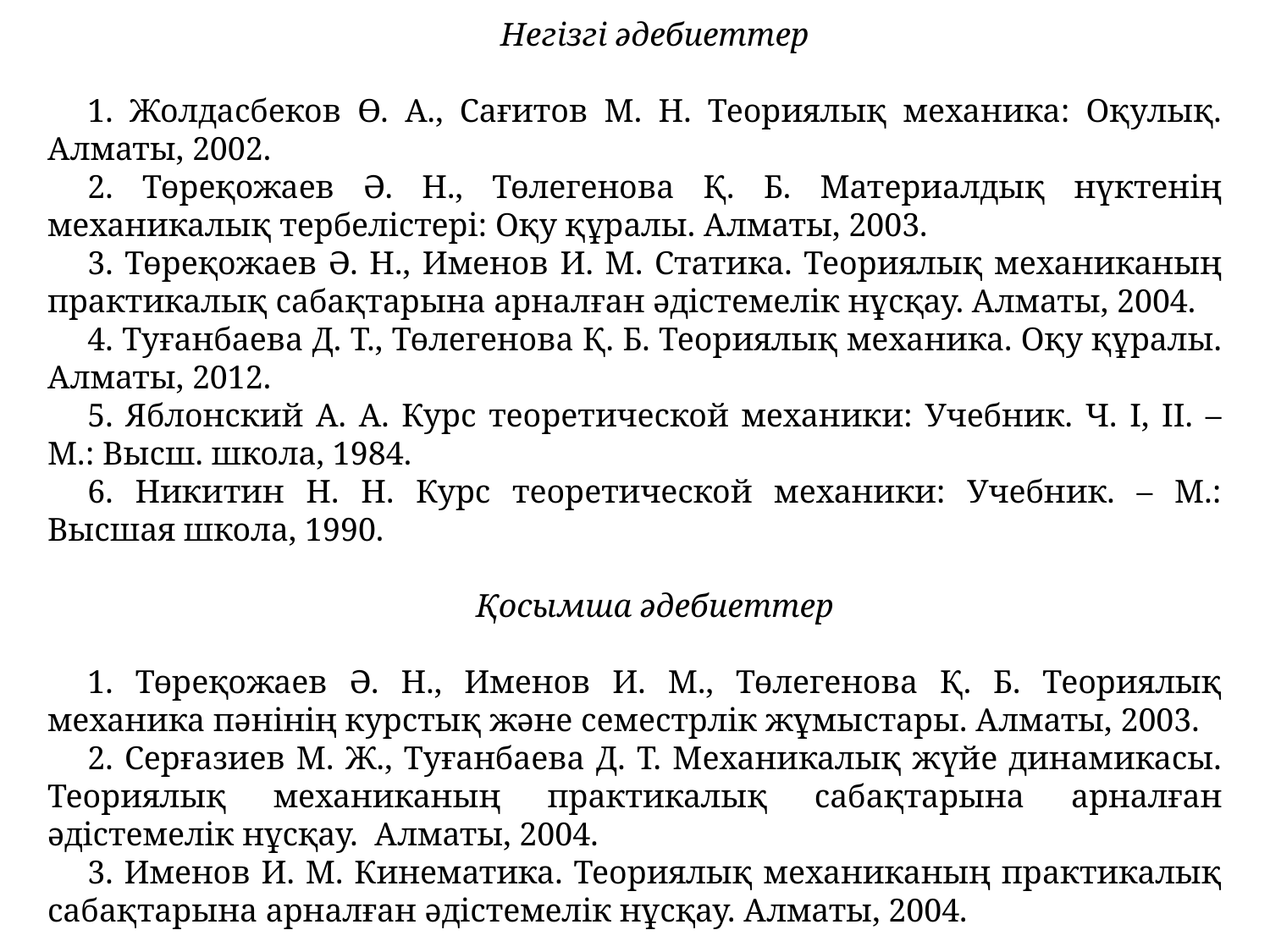

Негізгі әдебиеттер

1. Жолдасбеков Ө. А., Сағитов М. Н. Теориялық механика: Оқулық. Алматы, 2002.
2. Төреқожаев Ә. Н., Төлегенова Қ. Б. Материалдық нүктенің механикалық тербелістері: Оқу құралы. Алматы, 2003.
3. Төреқожаев Ә. Н., Именов И. М. Статика. Теориялық механиканың практикалық сабақтарына арналған әдістемелік нұсқау. Алматы, 2004.
4. Туғанбаева Д. Т., Төлегенова Қ. Б. Теориялық механика. Оқу құралы. Алматы, 2012.
5. Яблонский А. А. Курс теоретической механики: Учебник. Ч. I, II. – М.: Высш. школа, 1984.
6. Никитин Н. Н. Курс теоретической механики: Учебник. – М.: Высшая школа, 1990.

Қосымша әдебиеттер

1. Төреқожаев Ә. Н., Именов И. М., Төлегенова Қ. Б. Теориялық механика пәнінің курстық және семестрлік жұмыстары. Алматы, 2003.
2. Серғазиев М. Ж., Туғанбаева Д. Т. Механикалық жүйе динамикасы. Теориялық механиканың практикалық сабақтарына арналған әдістемелік нұсқау.  Алматы, 2004.
3. Именов И. М. Кинематика. Теориялық механиканың практикалық сабақтарына арналған әдістемелік нұсқау. Алматы, 2004.